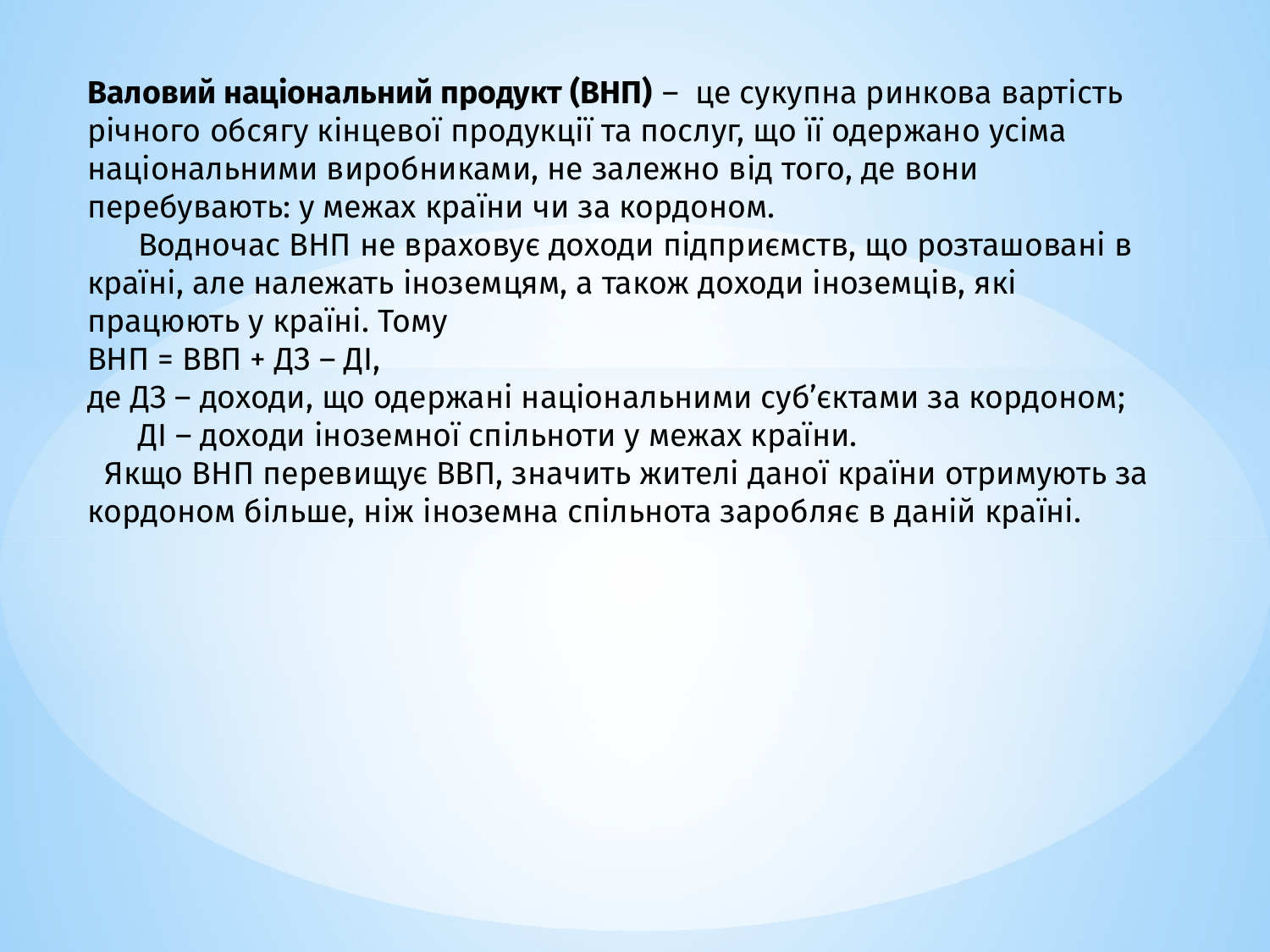

Валовий національний продукт (ВНП) –  це сукупна ринкова вартість річного обсягу кінцевої продукції та послуг, що її одержано усіма національними виробниками, не залежно від того, де вони перебувають: у межах країни чи за кордоном.
      Водночас ВНП не враховує доходи підприємств, що розташовані в країні, але належать іноземцям, а також доходи іноземців, які працюють у країні. Тому
ВНП = ВВП + ДЗ – ДІ,
де ДЗ – доходи, що одержані національними суб’єктами за кордоном;
      ДІ – доходи іноземної спільноти у межах країни.
  Якщо ВНП перевищує ВВП, значить жителі даної країни отримують за кордоном більше, ніж іноземна спільнота заробляє в даній країні.